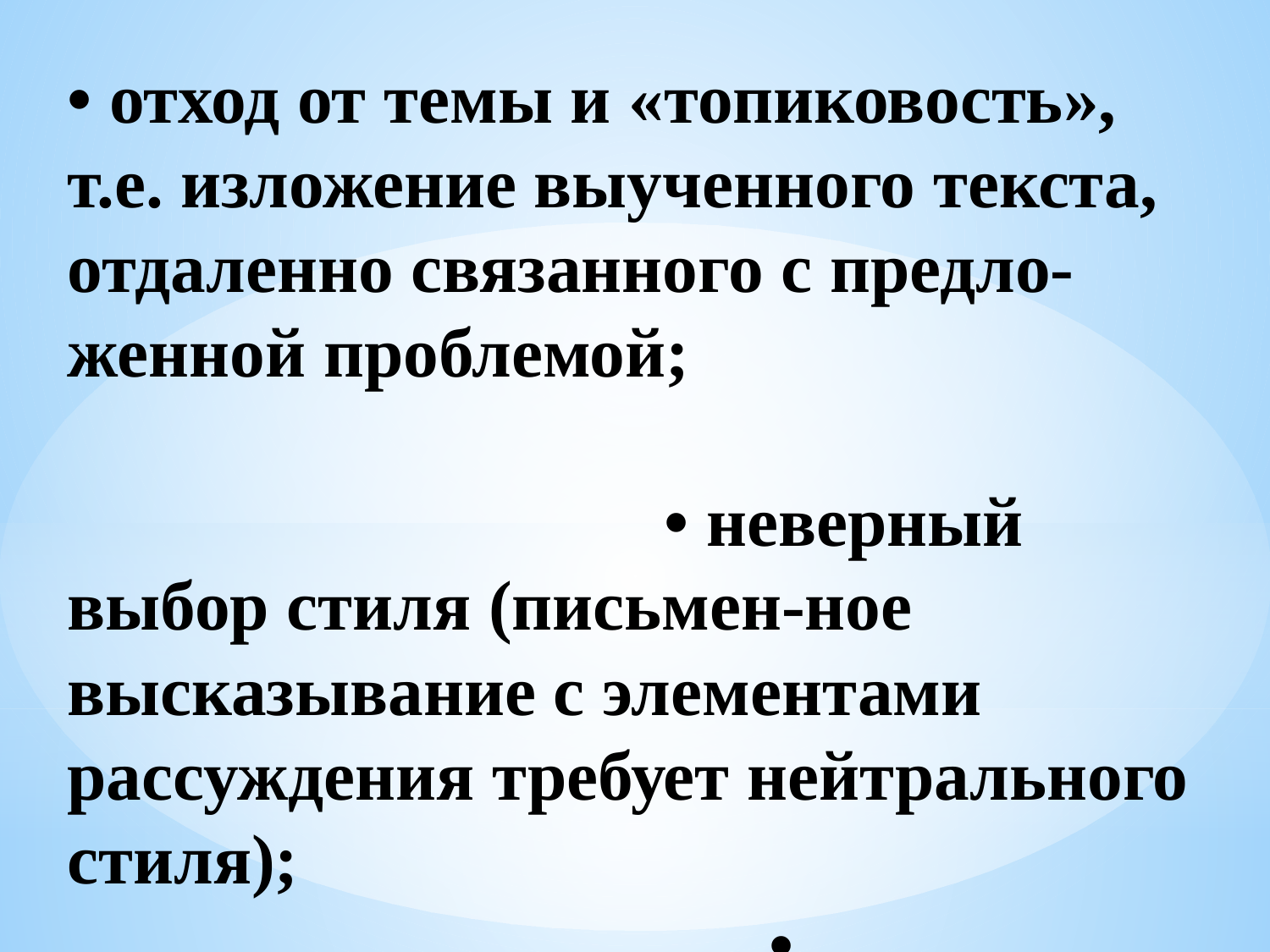

• отход от темы и «топиковость», т.е. изложение выученного текста, отдаленно связанного с предло-женной проблемой;                                                                                                                                 • неверный выбор стиля (письмен-ное высказывание с элементами рассуждения требует нейтрального стиля);                                                                                            • несоответствие аргументации заявленному тезису (мнению);